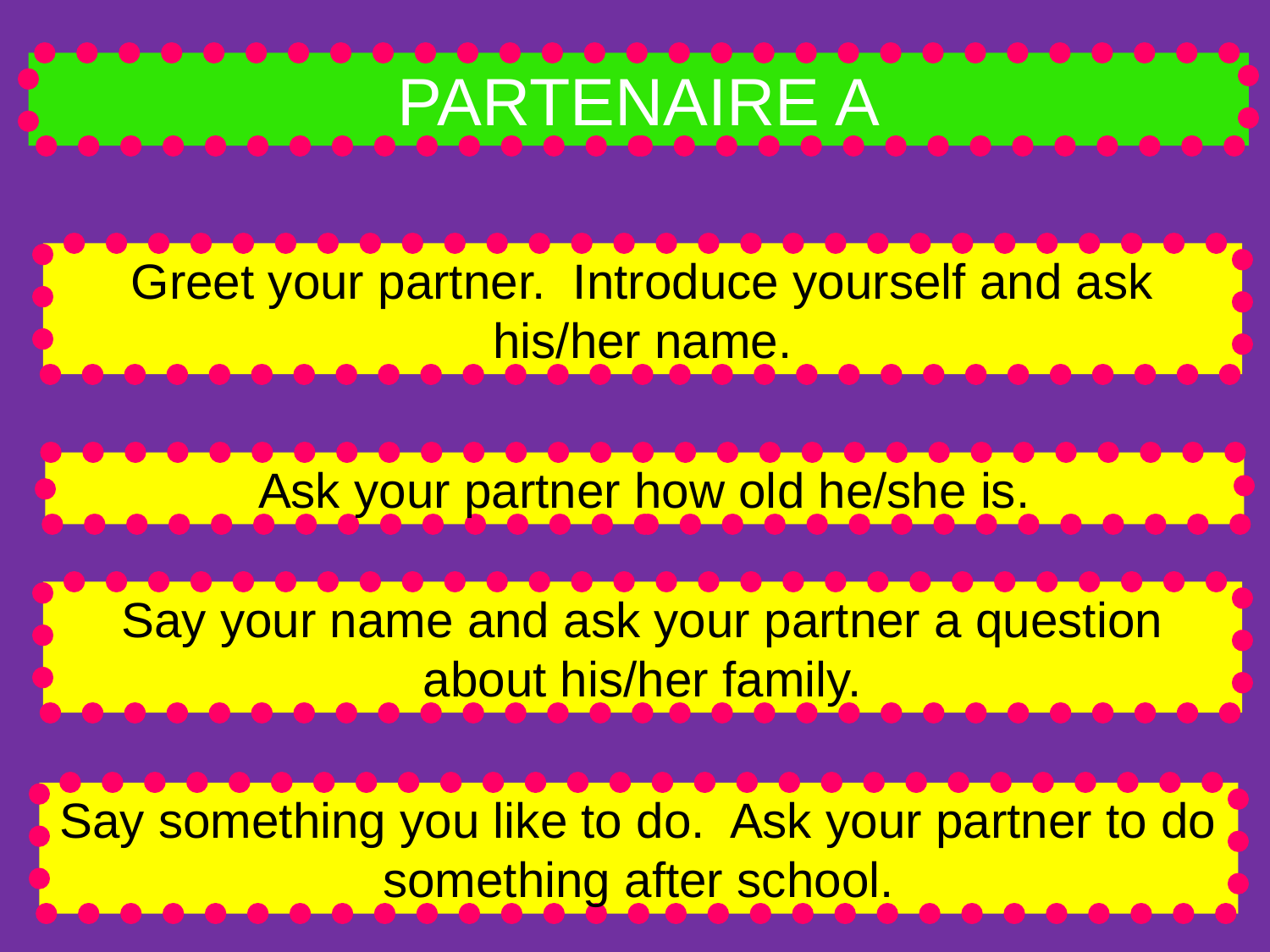

PARTENAIRE A
Greet your partner.  Introduce yourself and ask his/her name.
Ask your partner how old he/she is.
Say your name and ask your partner a question about his/her family.
Say something you like to do.  Ask your partner to do something after school.